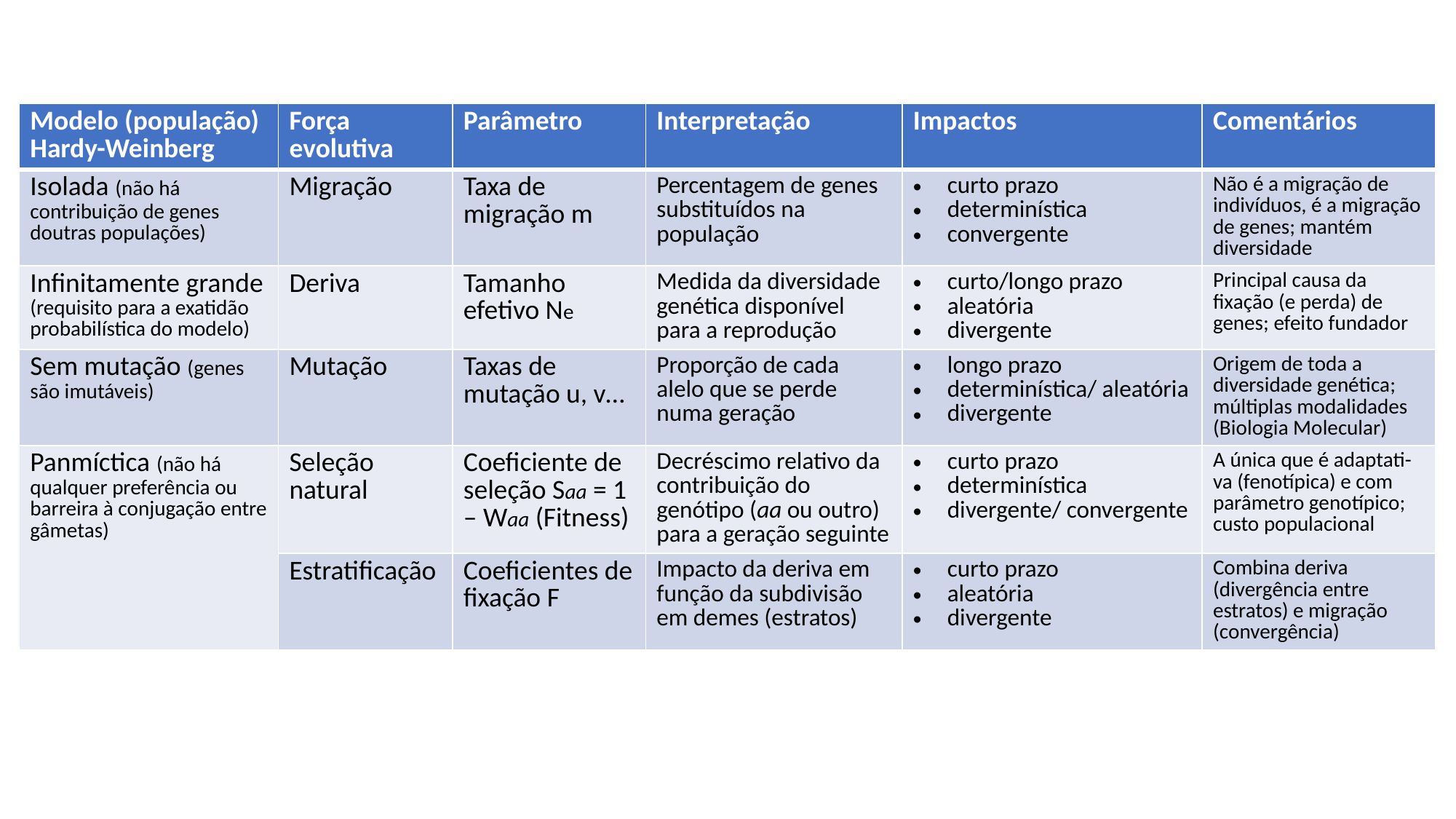

| Modelo (população) Hardy-Weinberg | Força evolutiva | Parâmetro | Interpretação | Impactos | Comentários |
| --- | --- | --- | --- | --- | --- |
| Isolada (não há contribuição de genes doutras populações) | Migração | Taxa de migração m | Percentagem de genes substituídos na população | curto prazo determinística convergente | Não é a migração de indivíduos, é a migração de genes; mantém diversidade |
| Infinitamente grande (requisito para a exatidão probabilística do modelo) | Deriva | Tamanho efetivo Ne | Medida da diversidade genética disponível para a reprodução | curto/longo prazo aleatória divergente | Principal causa da fixação (e perda) de genes; efeito fundador |
| Sem mutação (genes são imutáveis) | Mutação | Taxas de mutação u, v… | Proporção de cada alelo que se perde numa geração | longo prazo determinística/ aleatória divergente | Origem de toda a diversidade genética; múltiplas modalidades (Biologia Molecular) |
| Panmíctica (não há qualquer preferência ou barreira à conjugação entre gâmetas) | Seleção natural | Coeficiente de seleção Saa = 1 – Waa (Fitness) | Decréscimo relativo da contribuição do genótipo (aa ou outro) para a geração seguinte | curto prazo determinística divergente/ convergente | A única que é adaptati-va (fenotípica) e com parâmetro genotípico; custo populacional |
|  | Estratificação | Coeficientes de fixação F | Impacto da deriva em função da subdivisão em demes (estratos) | curto prazo aleatória divergente | Combina deriva (divergência entre estratos) e migração (convergência) |